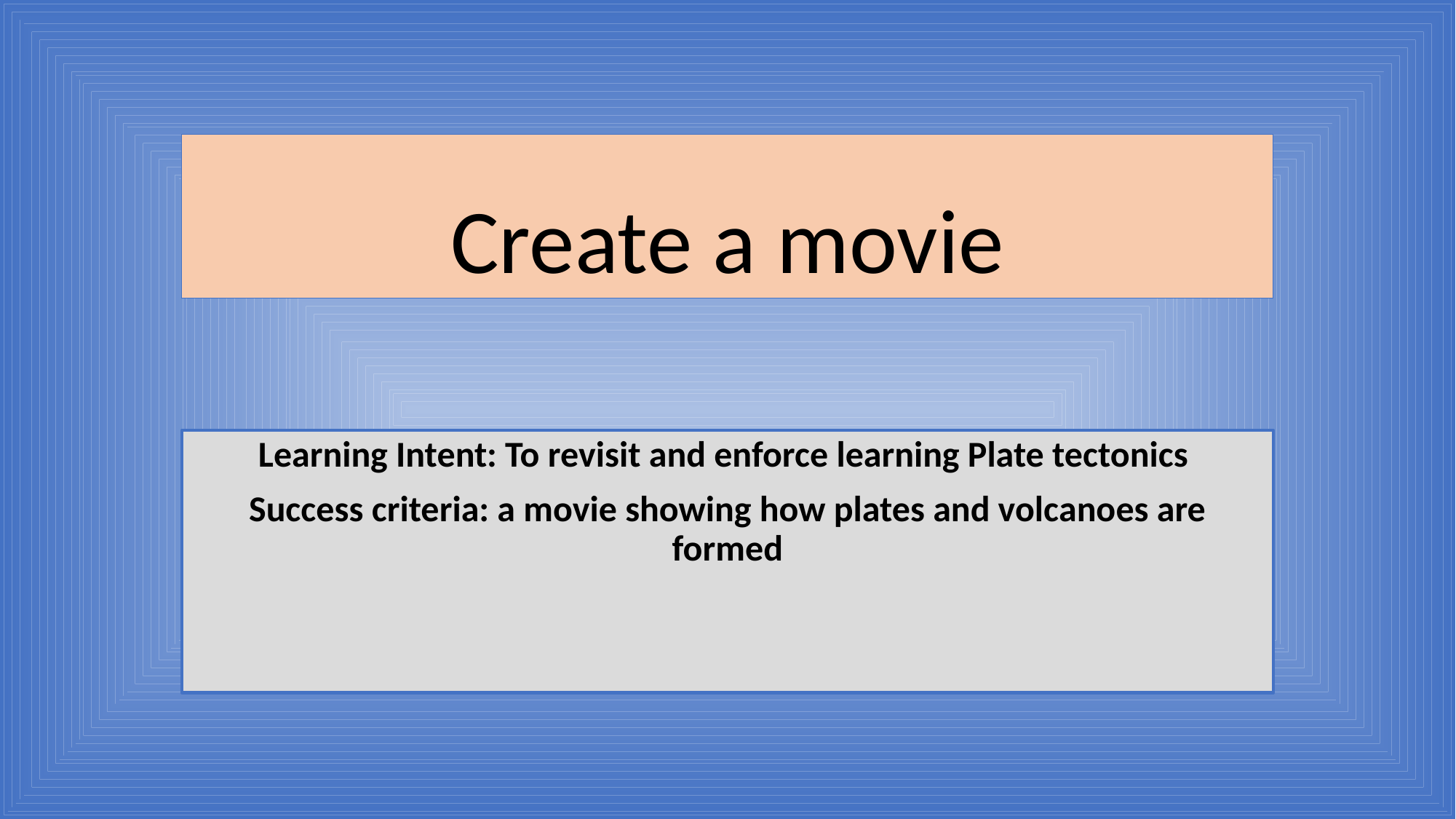

# Create a movie
Learning Intent: To revisit and enforce learning Plate tectonics
Success criteria: a movie showing how plates and volcanoes are formed